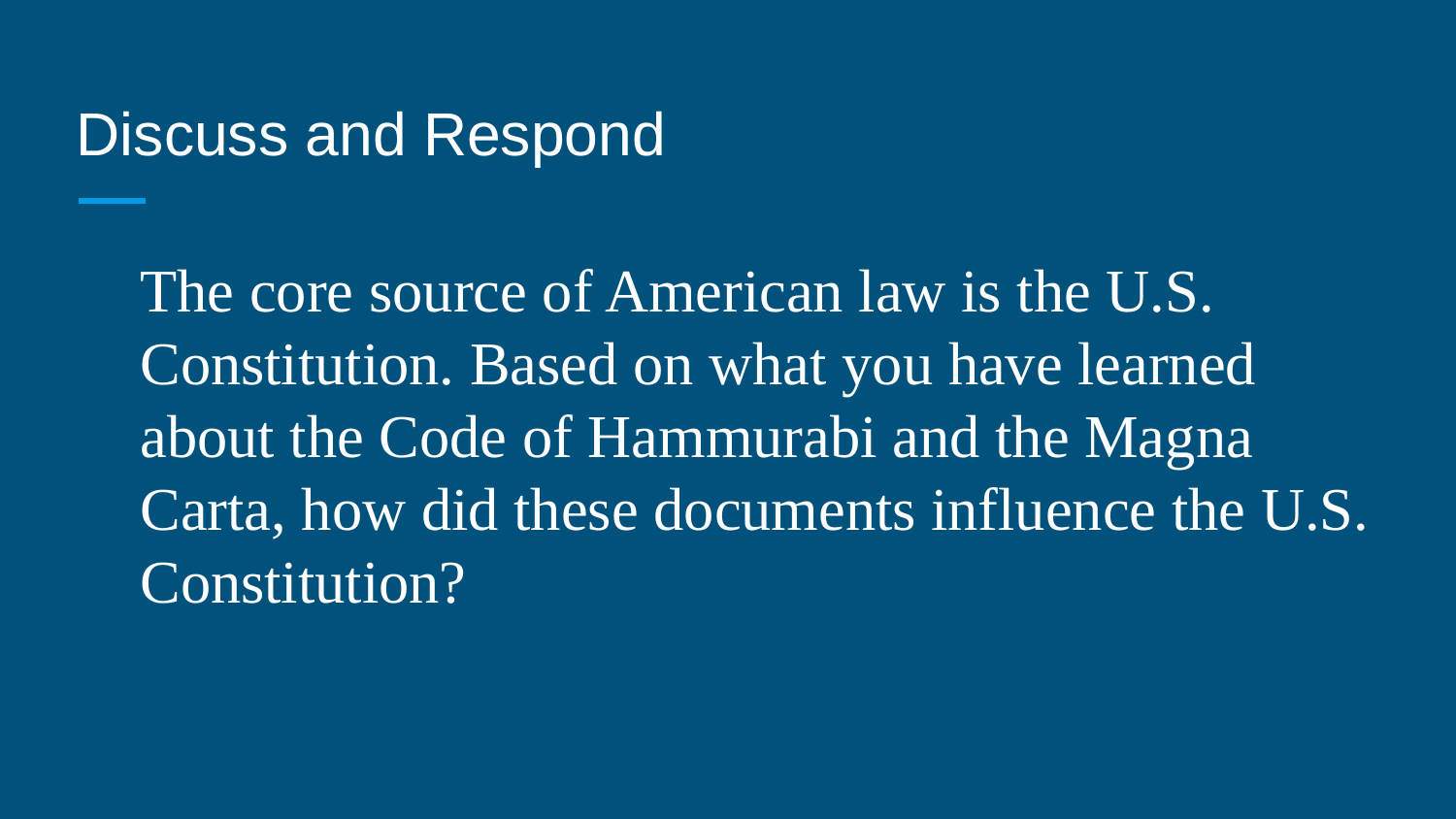

# Discuss and Respond
The core source of American law is the U.S. Constitution. Based on what you have learned about the Code of Hammurabi and the Magna Carta, how did these documents influence the U.S. Constitution?